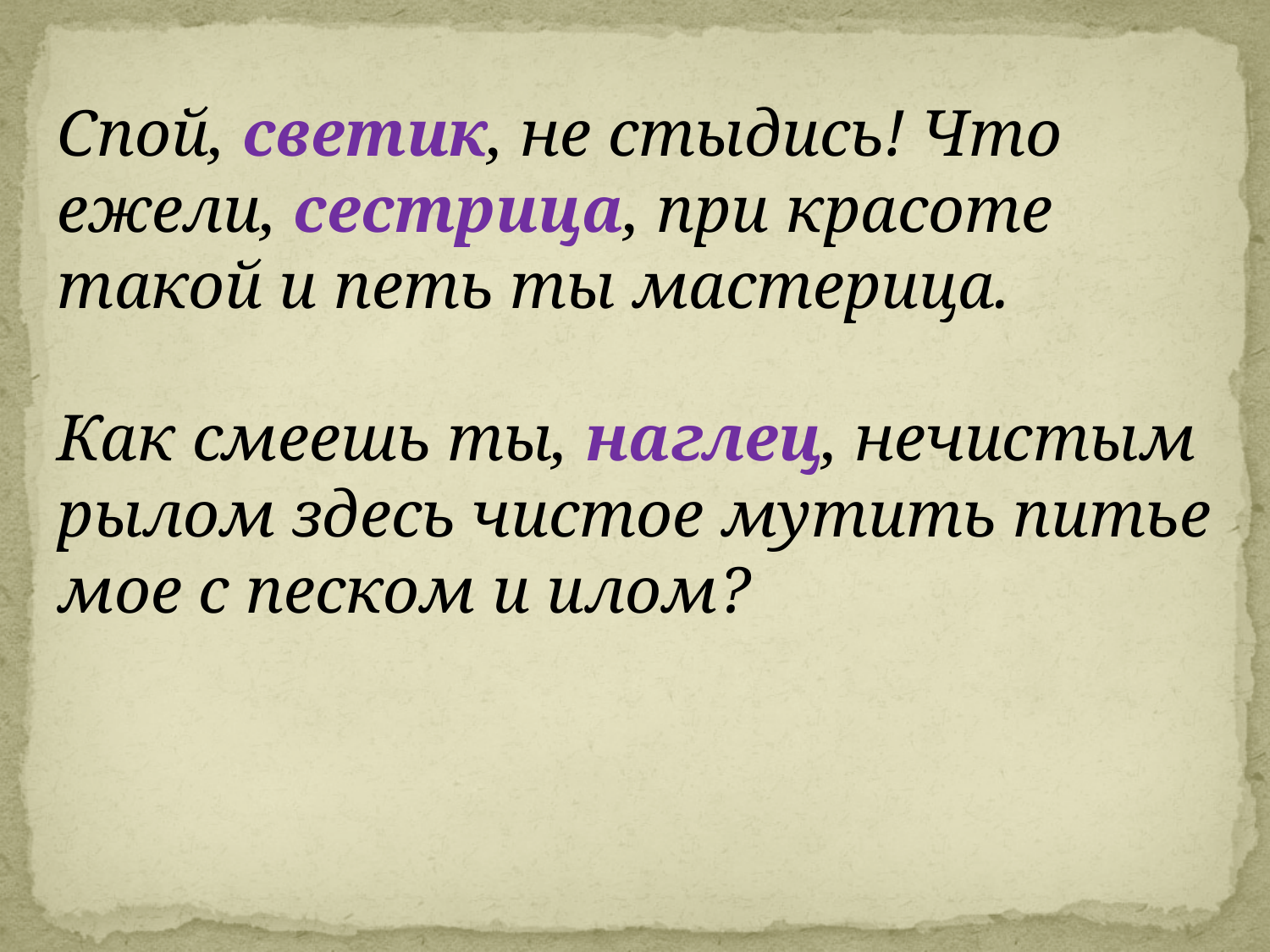

Спой, светик, не стыдись! Что ежели, сестрица, при красоте такой и петь ты мастерица.

Как смеешь ты, наглец, нечистым рылом здесь чистое мутить питье мое с песком и илом?